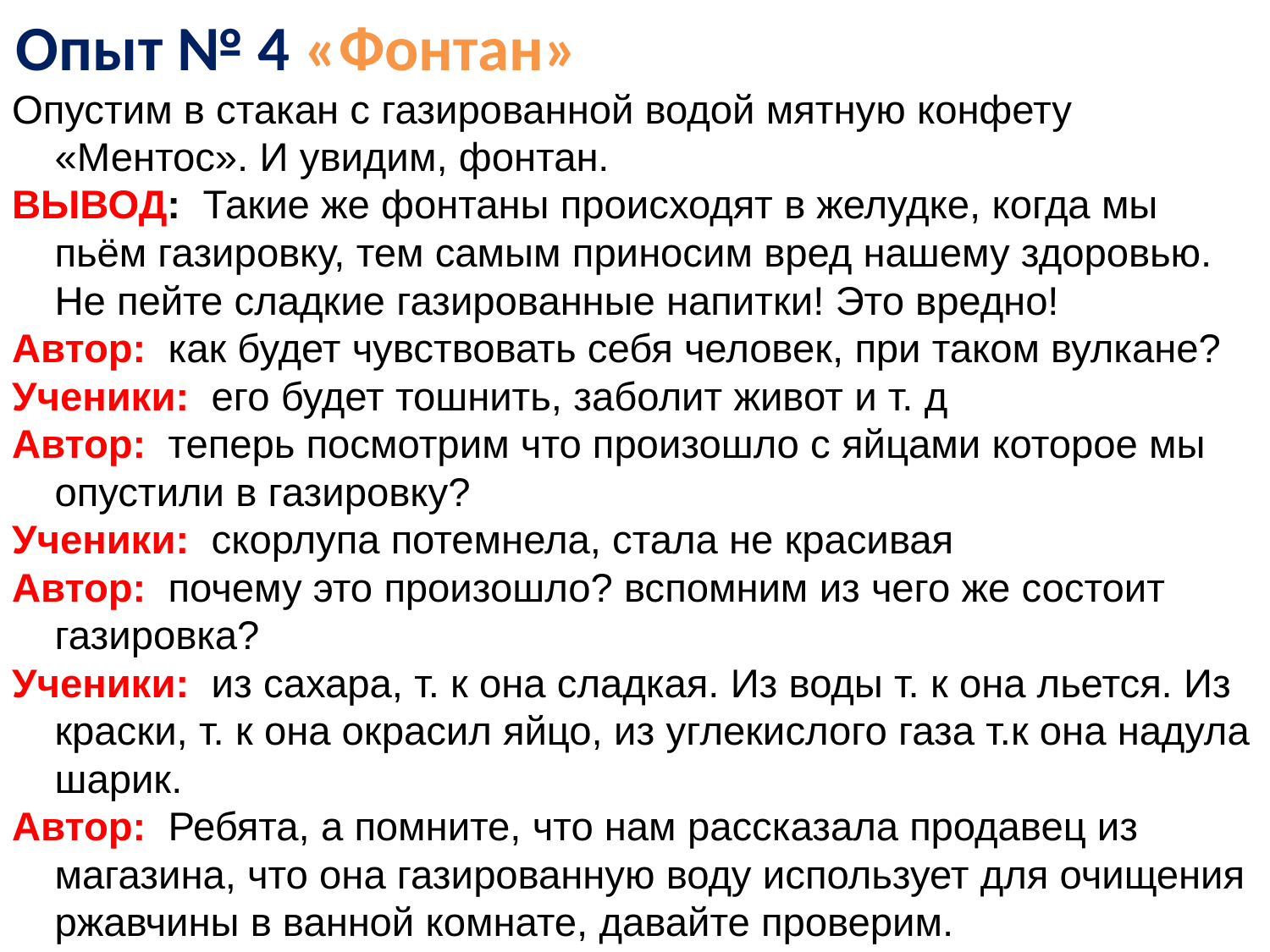

Опыт № 4 «Фонтан»

Опустим в стакан с газированной водой мятную конфету «Ментос». И увидим, фонтан.
ВЫВОД:  Такие же фонтаны происходят в желудке, когда мы пьём газировку, тем самым приносим вред нашему здоровью. Не пейте сладкие газированные напитки! Это вредно!
Автор:  как будет чувствовать себя человек, при таком вулкане?
Ученики:  его будет тошнить, заболит живот и т. д
Автор:  теперь посмотрим что произошло с яйцами которое мы опустили в газировку?
Ученики:  скорлупа потемнела, стала не красивая
Автор:  почему это произошло? вспомним из чего же состоит газировка?
Ученики:  из сахара, т. к она сладкая. Из воды т. к она льется. Из краски, т. к она окрасил яйцо, из углекислого газа т.к она надула шарик.
Автор:  Ребята, а помните, что нам рассказала продавец из магазина, что она газированную воду использует для очищения ржавчины в ванной комнате, давайте проверим.